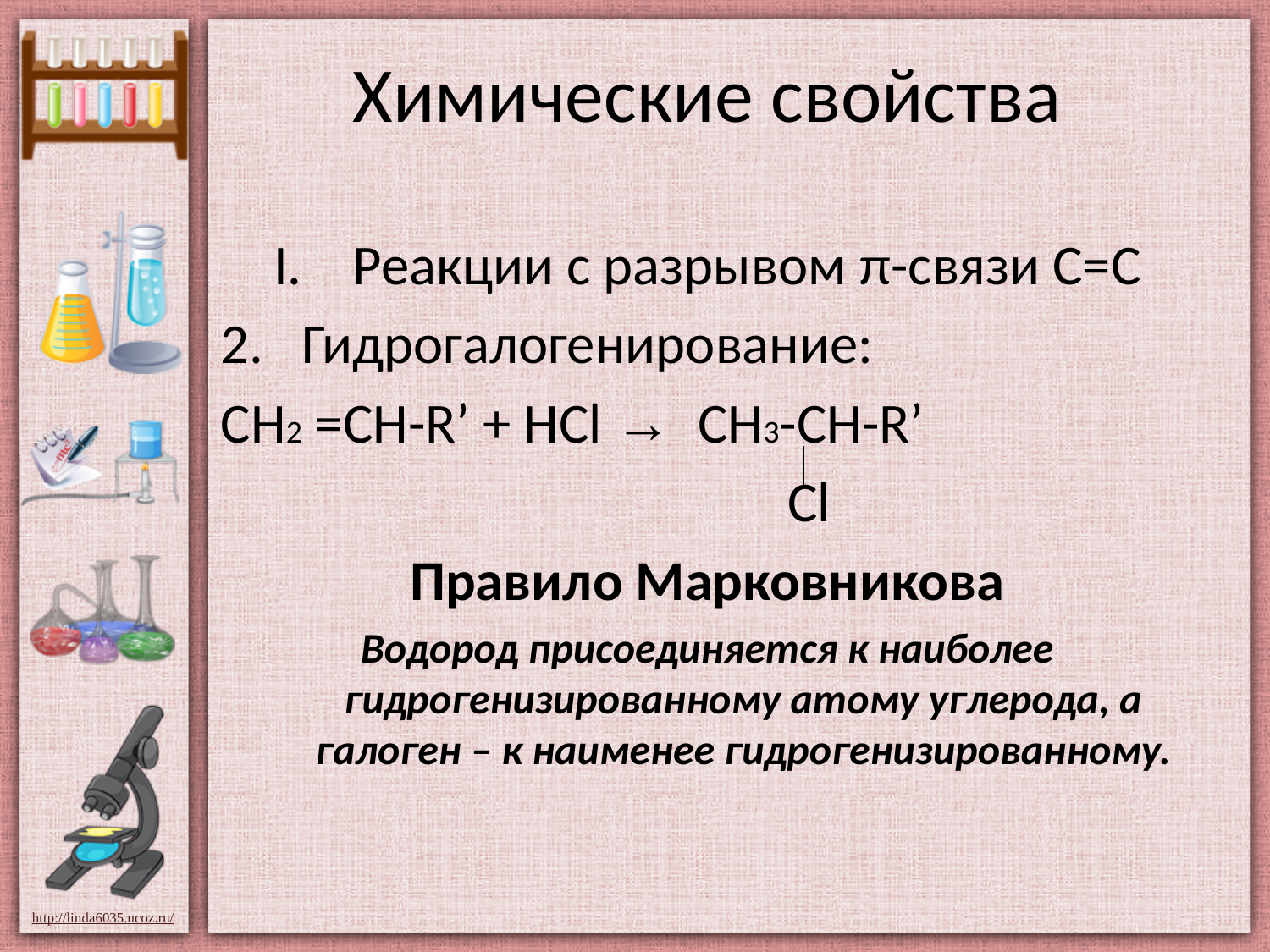

# Химические свойства
Реакции с разрывом π-связи С=С
2.   Гидрогалогенирование:
CH2 =CH-R’ + HCl →  CH3-CH-R’
                Cl
Правило Марковникова
Водород присоединяется к наиболее гидрогенизированному атому углерода, а галоген – к наименее гидрогенизированному.